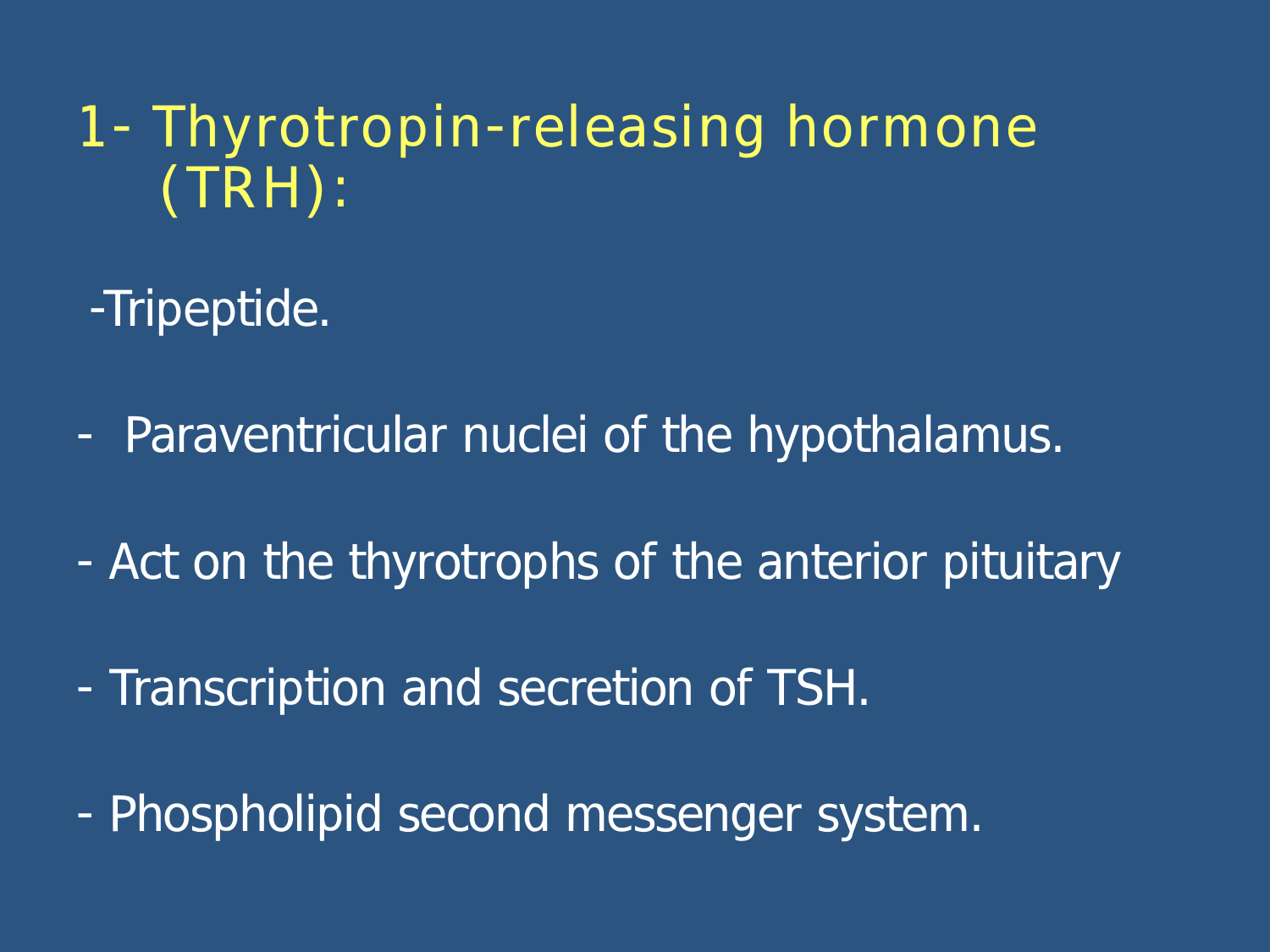

1- Thyrotropin-releasing hormone (TRH):

 -Tripeptide.

-  Paraventricular nuclei of the hypothalamus.

- Act on the thyrotrophs of the anterior pituitary

- Transcription and secretion of TSH.

- Phospholipid second messenger system.